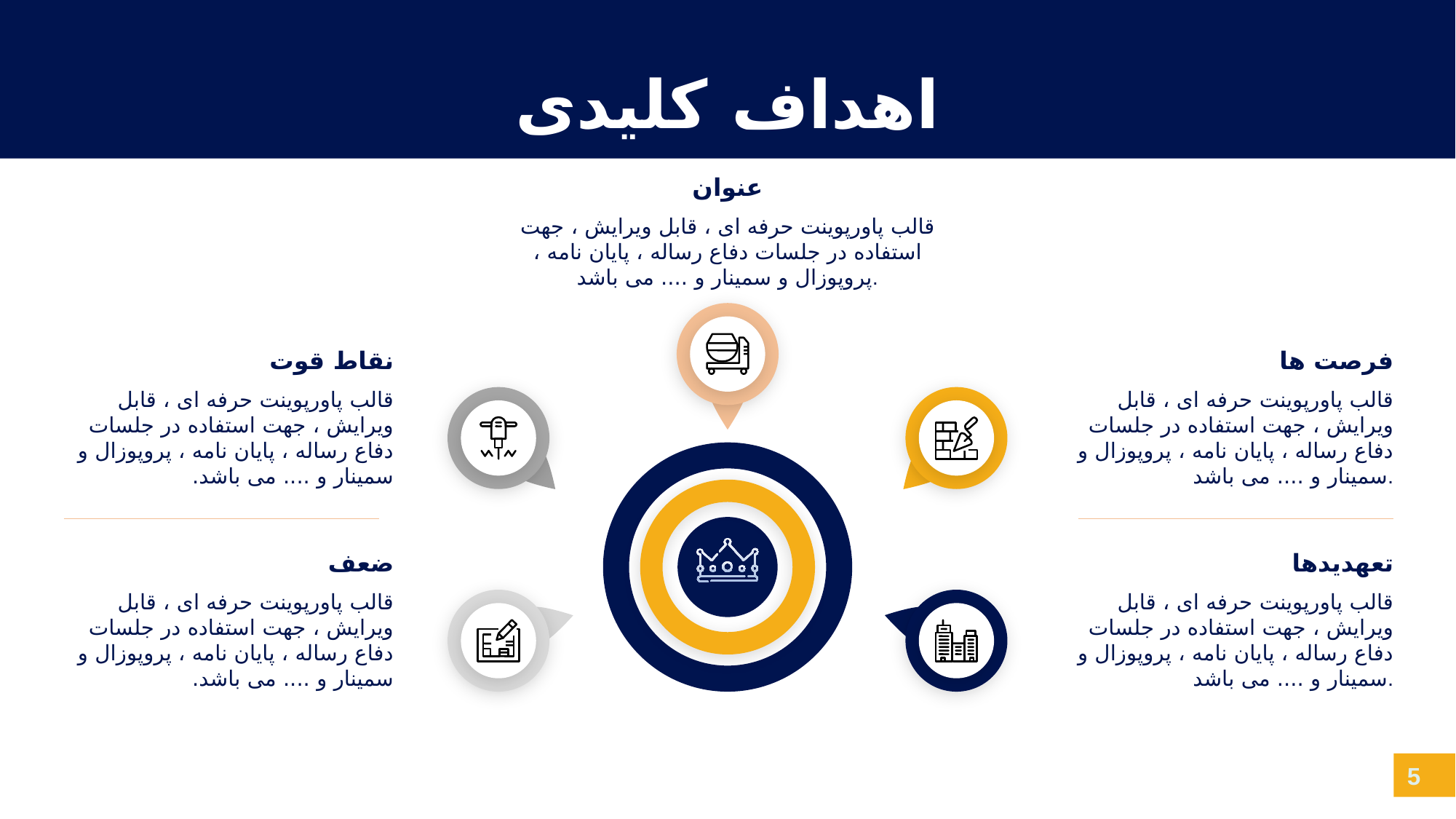

اهداف کلیدی
عنوان
قالب پاورپوينت حرفه ای ، قابل ویرایش ، جهت استفاده در جلسات دفاع رساله ، پایان نامه ، پروپوزال و سمینار و .... می باشد.

نقاط قوت
قالب پاورپوينت حرفه ای ، قابل ویرایش ، جهت استفاده در جلسات دفاع رساله ، پایان نامه ، پروپوزال و سمینار و .... می باشد.
فرصت ها
قالب پاورپوينت حرفه ای ، قابل ویرایش ، جهت استفاده در جلسات دفاع رساله ، پایان نامه ، پروپوزال و سمینار و .... می باشد.

ضعف
قالب پاورپوينت حرفه ای ، قابل ویرایش ، جهت استفاده در جلسات دفاع رساله ، پایان نامه ، پروپوزال و سمینار و .... می باشد.
تعهدیدها
قالب پاورپوينت حرفه ای ، قابل ویرایش ، جهت استفاده در جلسات دفاع رساله ، پایان نامه ، پروپوزال و سمینار و .... می باشد.

5